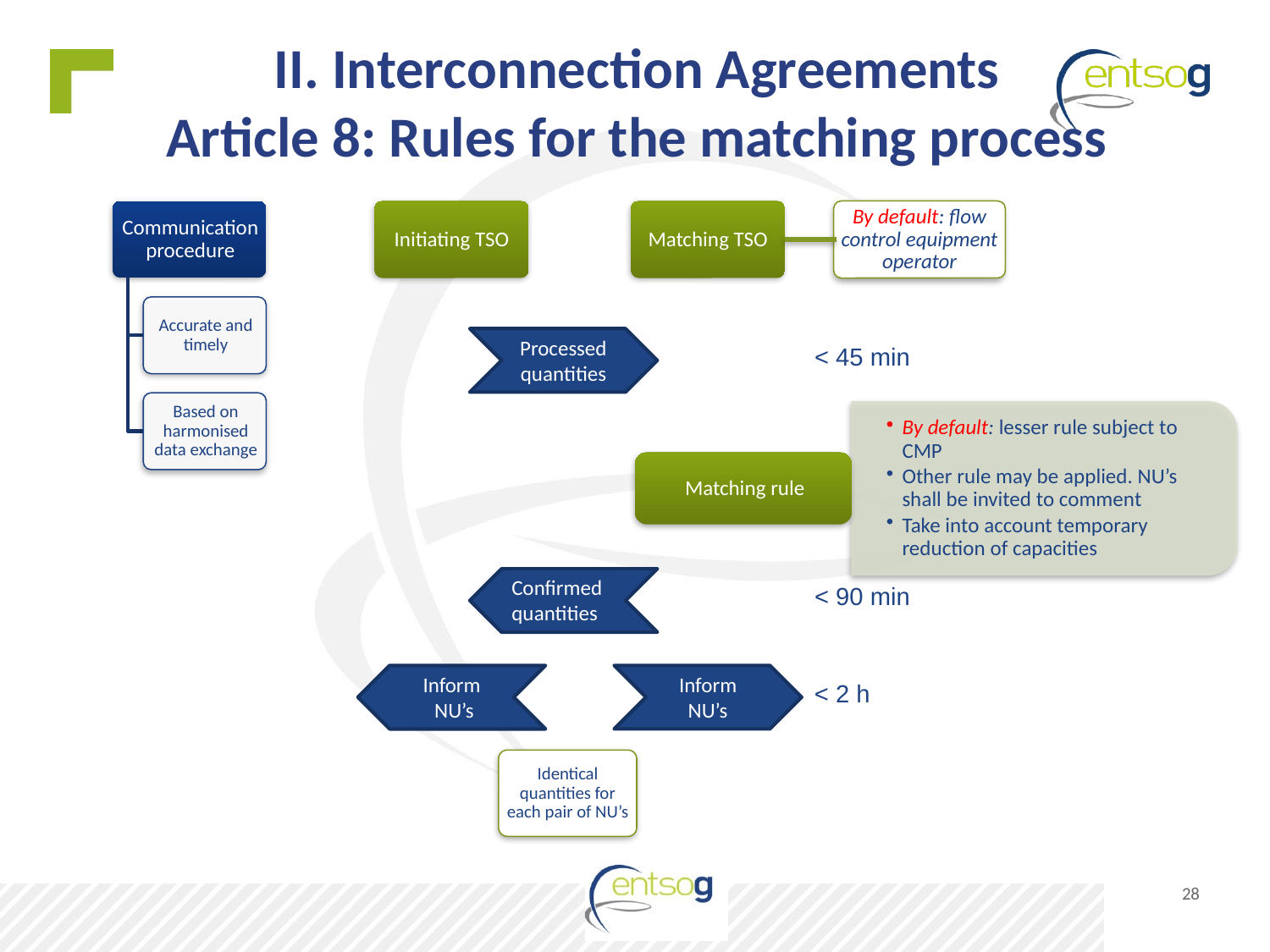

II. Interconnection Agreements
Article 8: Rules for the matching process
Communication procedure
Accurate and timely
Based on harmonised data exchange

By default: flow control equipment operator

Matching TSO

Initiating TSO
Initiating TSO
Processed quantities
< 45 min
By default: lesser rule subject to CMP
Other rule may be applied. NU’s shall be invited to comment
Take into account temporary reduction of capacities
Matching rule
Confirmed
quantities

< 90 min

Inform
NU’s
Inform NU’s
< 2 h

Identical quantities for each pair of NU’s
28